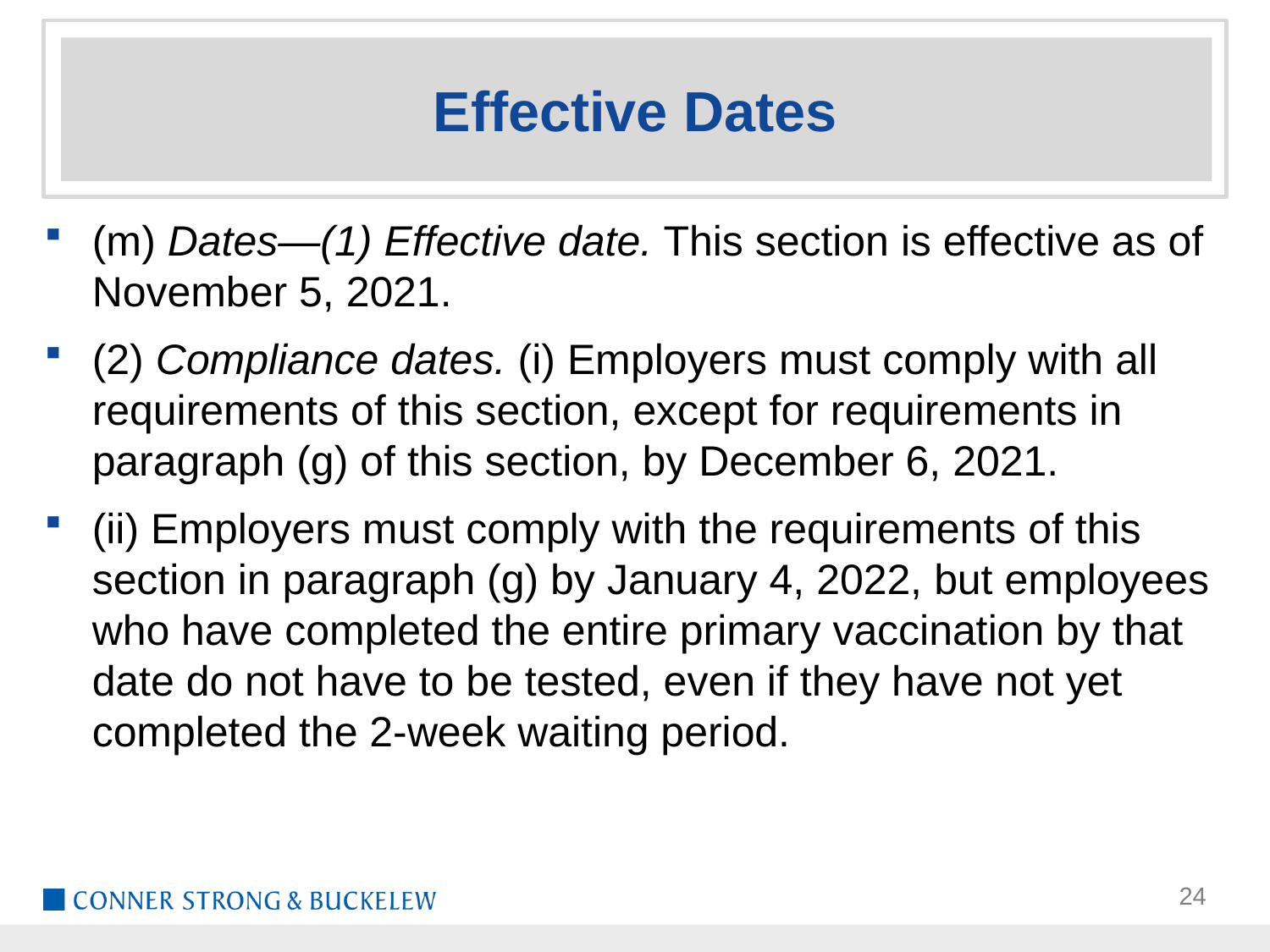

# Effective Dates
(m) Dates—(1) Effective date. This section is effective as of November 5, 2021.
(2) Compliance dates. (i) Employers must comply with all requirements of this section, except for requirements in paragraph (g) of this section, by December 6, 2021.
(ii) Employers must comply with the requirements of this section in paragraph (g) by January 4, 2022, but employees who have completed the entire primary vaccination by that date do not have to be tested, even if they have not yet completed the 2-week waiting period.